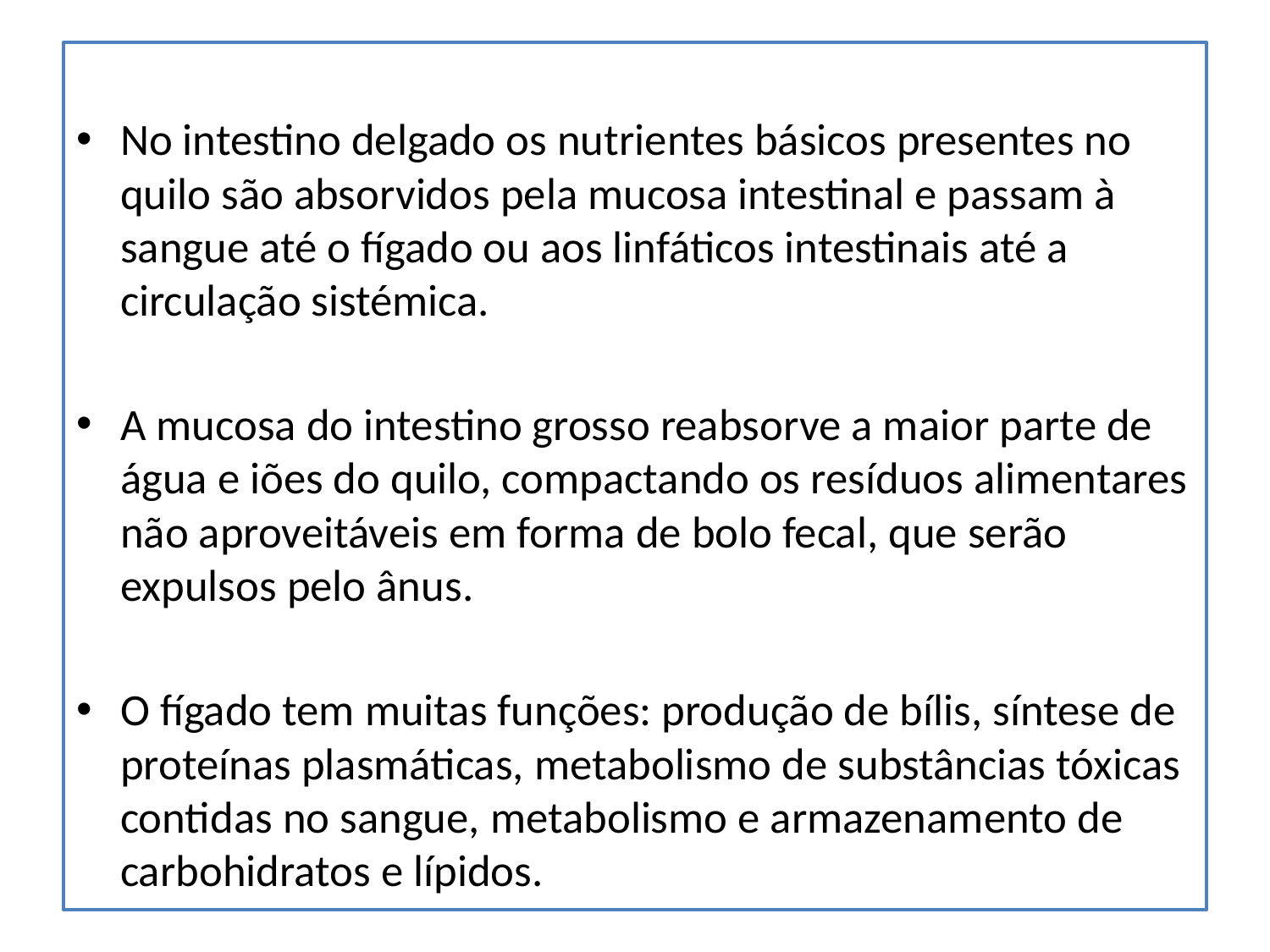

#

No intestino delgado os nutrientes básicos presentes no quilo são absorvidos pela mucosa intestinal e passam à sangue até o fígado ou aos linfáticos intestinais até a circulação sistémica.

A mucosa do intestino grosso reabsorve a maior parte de água e iões do quilo, compactando os resíduos alimentares não aproveitáveis em forma de bolo fecal, que serão expulsos pelo ânus.

O fígado tem muitas funções: produção de bílis, síntese de proteínas plasmáticas, metabolismo de substâncias tóxicas contidas no sangue, metabolismo e armazenamento de carbohidratos e lípidos.